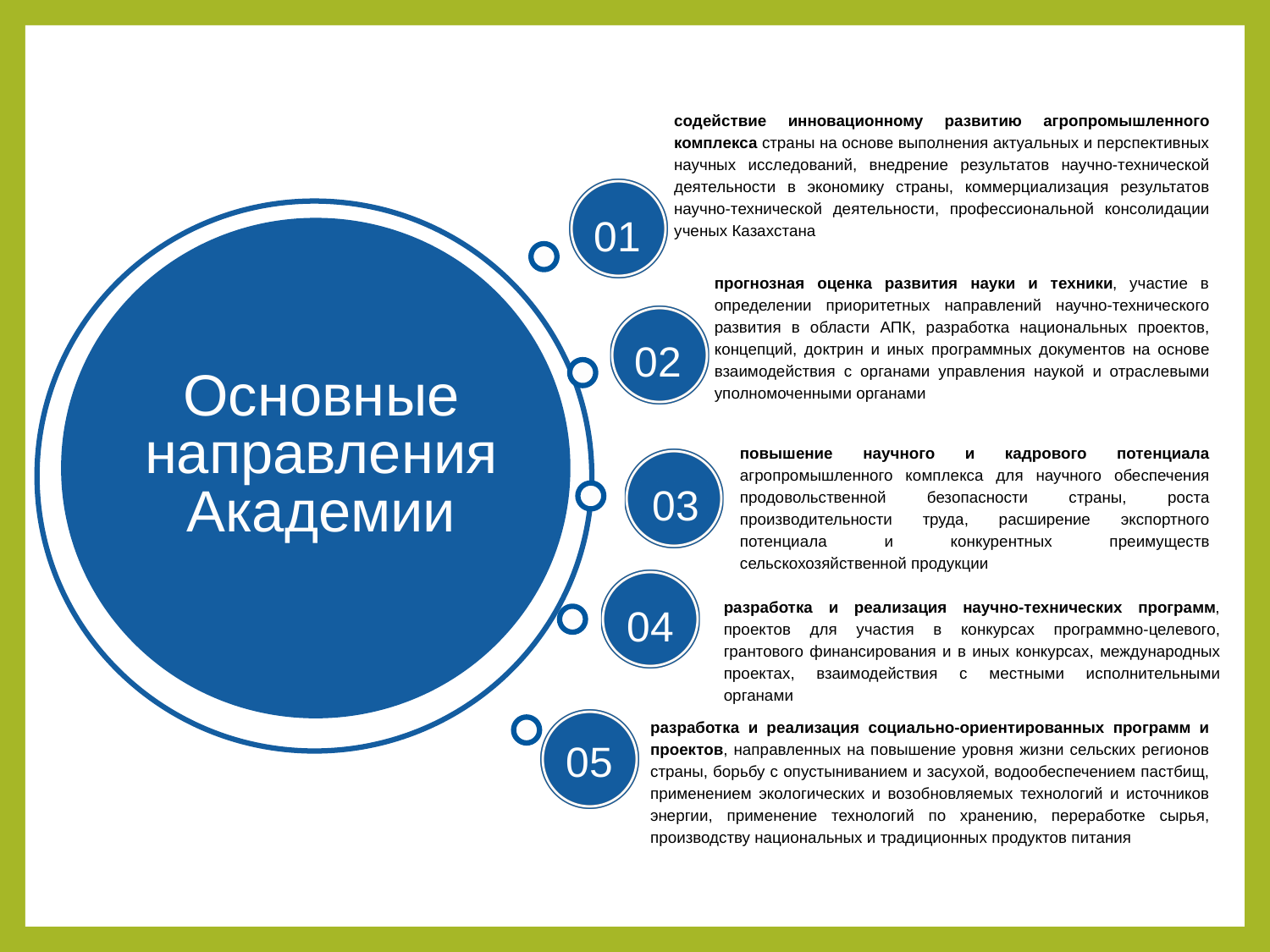

содействие инновационному развитию агропромышленного комплекса страны на основе выполнения актуальных и перспективных научных исследований, внедрение результатов научно-технической деятельности в экономику страны, коммерциализация результатов научно-технической деятельности, профессиональной консолидации ученых Казахстана

01

прогнозная оценка развития науки и техники, участие в определении приоритетных направлений научно-технического развития в области АПК, разработка национальных проектов, концепций, доктрин и иных программных документов на основе взаимодействия с органами управления наукой и отраслевыми уполномоченными органами

02

Основные направления
Академии
повышение научного и кадрового потенциала агропромышленного комплекса для научного обеспечения продовольственной безопасности страны, роста производительности труда, расширение экспортного потенциала и конкурентных преимуществ сельскохозяйственной продукции

03

04
разработка и реализация научно-технических программ, проектов для участия в конкурсах программно-целевого, грантового финансирования и в иных конкурсах, международных проектах, взаимодействия с местными исполнительными органами

разработка и реализация социально-ориентированных программ и проектов, направленных на повышение уровня жизни сельских регионов страны, борьбу с опустыниванием и засухой, водообеспечением пастбищ, применением экологических и возобновляемых технологий и источников энергии, применение технологий по хранению, переработке сырья, производству национальных и традиционных продуктов питания

05